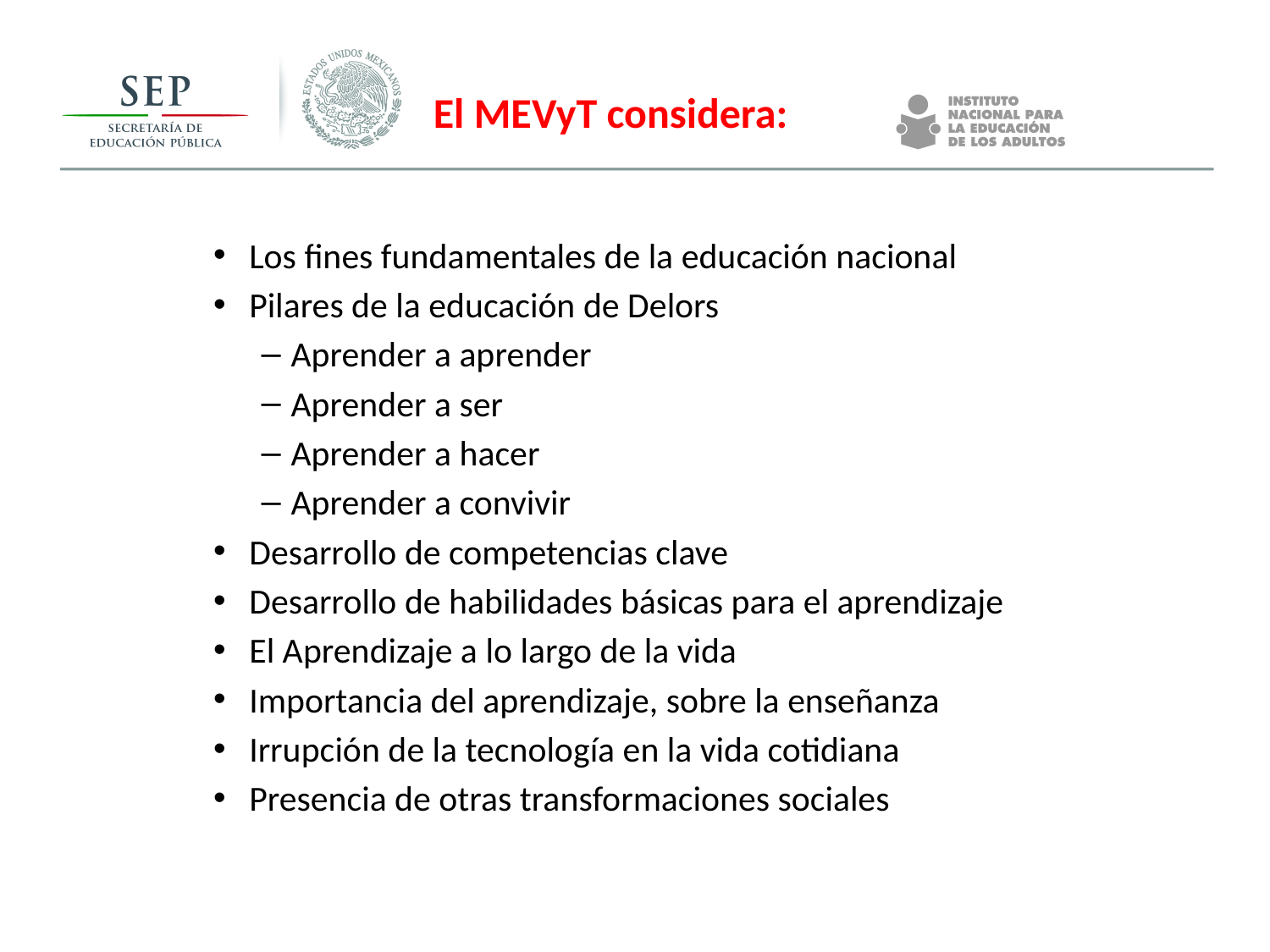

El MEVyT considera:
Los fines fundamentales de la educación nacional
Pilares de la educación de Delors
Aprender a aprender
Aprender a ser
Aprender a hacer
Aprender a convivir
Desarrollo de competencias clave
Desarrollo de habilidades básicas para el aprendizaje
El Aprendizaje a lo largo de la vida
Importancia del aprendizaje, sobre la enseñanza
Irrupción de la tecnología en la vida cotidiana
Presencia de otras transformaciones sociales